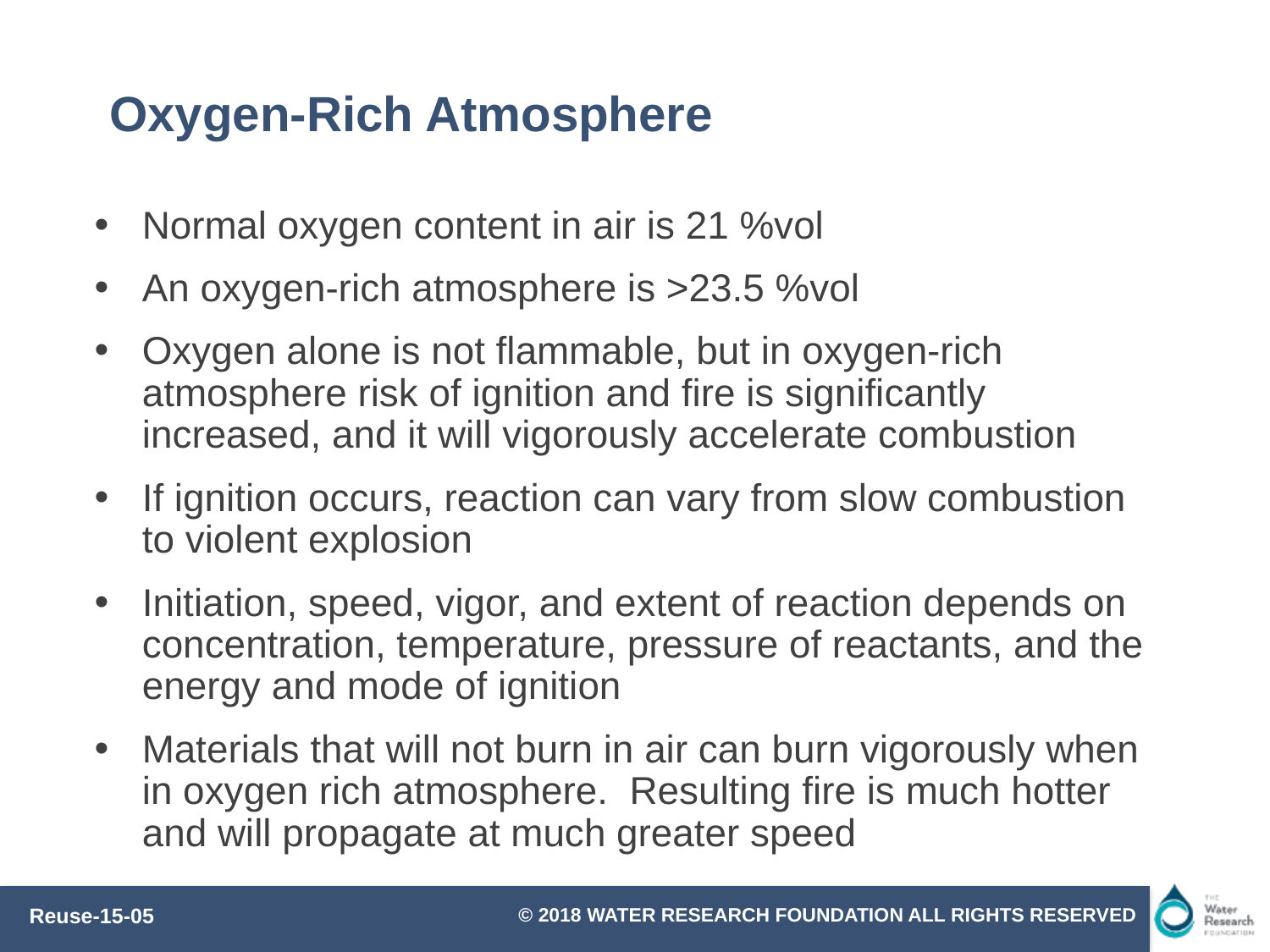

# Oxygen-Rich Atmosphere
Normal oxygen content in air is 21 %vol
An oxygen-rich atmosphere is >23.5 %vol
Oxygen alone is not flammable, but in oxygen-rich atmosphere risk of ignition and fire is significantly increased, and it will vigorously accelerate combustion
If ignition occurs, reaction can vary from slow combustion to violent explosion
Initiation, speed, vigor, and extent of reaction depends on concentration, temperature, pressure of reactants, and the energy and mode of ignition
Materials that will not burn in air can burn vigorously when in oxygen rich atmosphere.  Resulting fire is much hotter and will propagate at much greater speed